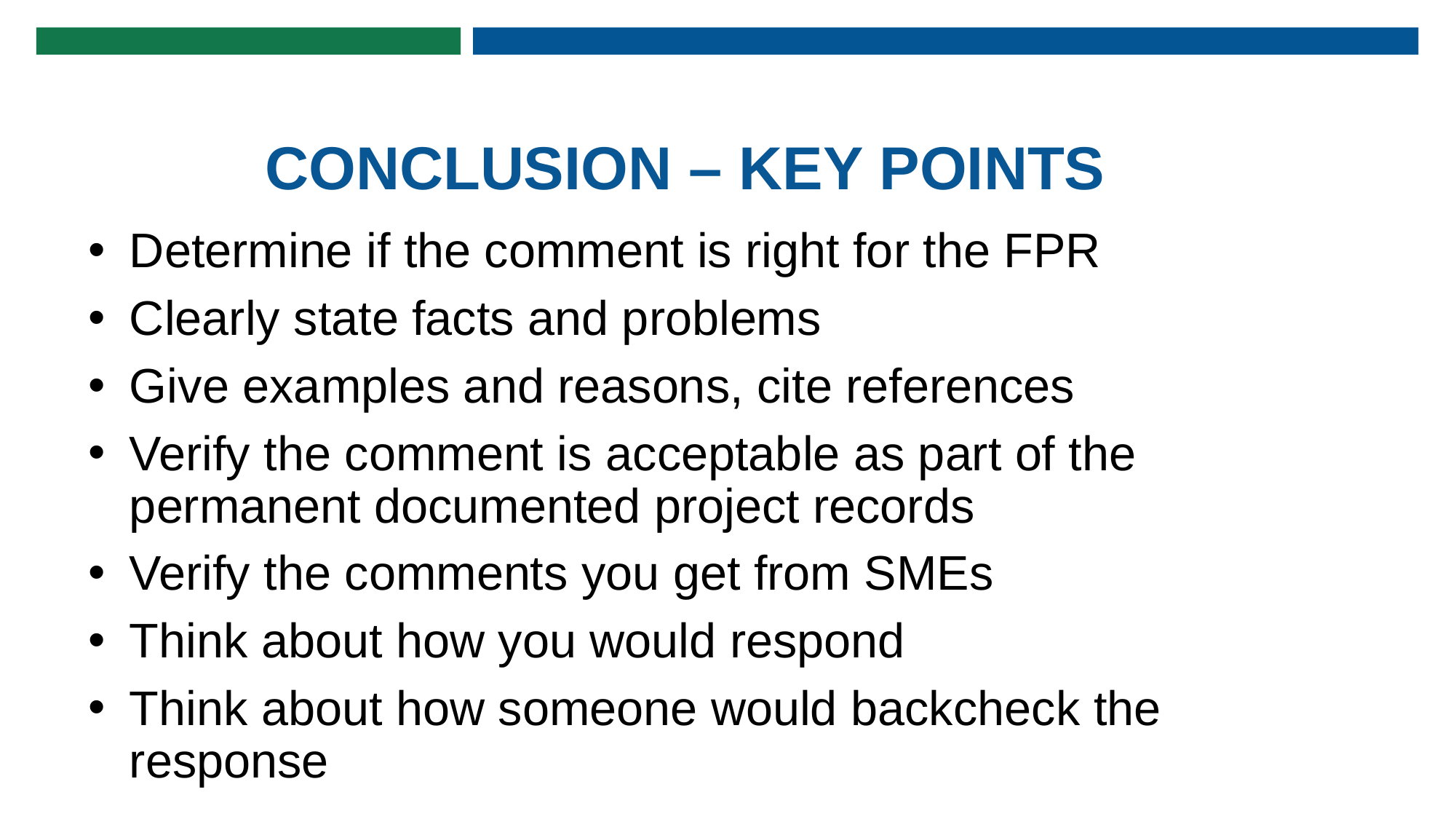

# CONCLUSION – KEY POINTS
Determine if the comment is right for the FPR
Clearly state facts and problems
Give examples and reasons, cite references
Verify the comment is acceptable as part of the permanent documented project records
Verify the comments you get from SMEs
Think about how you would respond
Think about how someone would backcheck the response